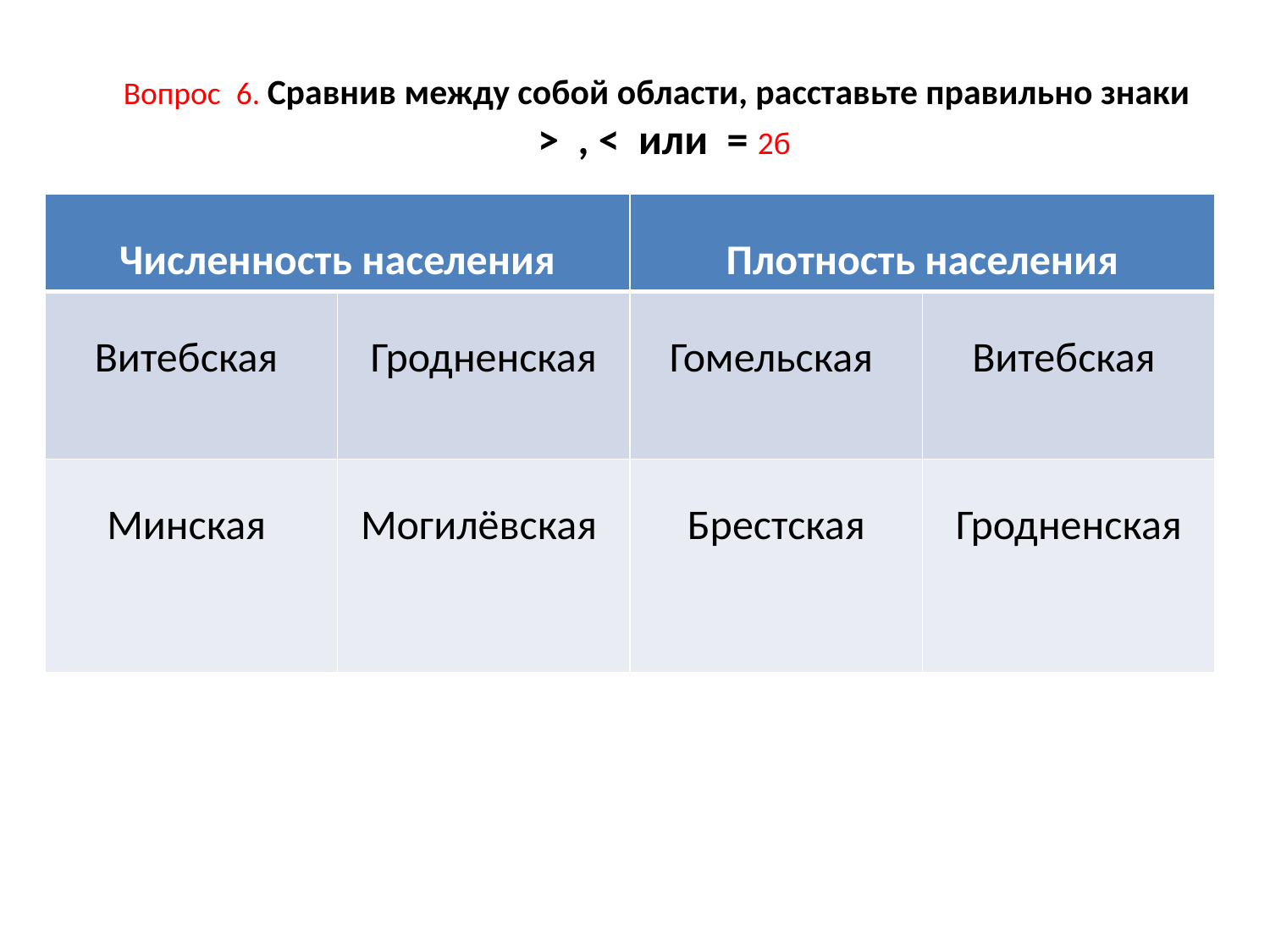

Вопрос  6. Сравнив между собой области, расставьте правильно знаки
 >  , <  или  = 2б
| Численность населения |  | Плотность населения |  |
| --- | --- | --- | --- |
| Витебская | Гродненская | Гомельская | Витебская |
| Минская | Могилёвская | Брестская | Гродненская |